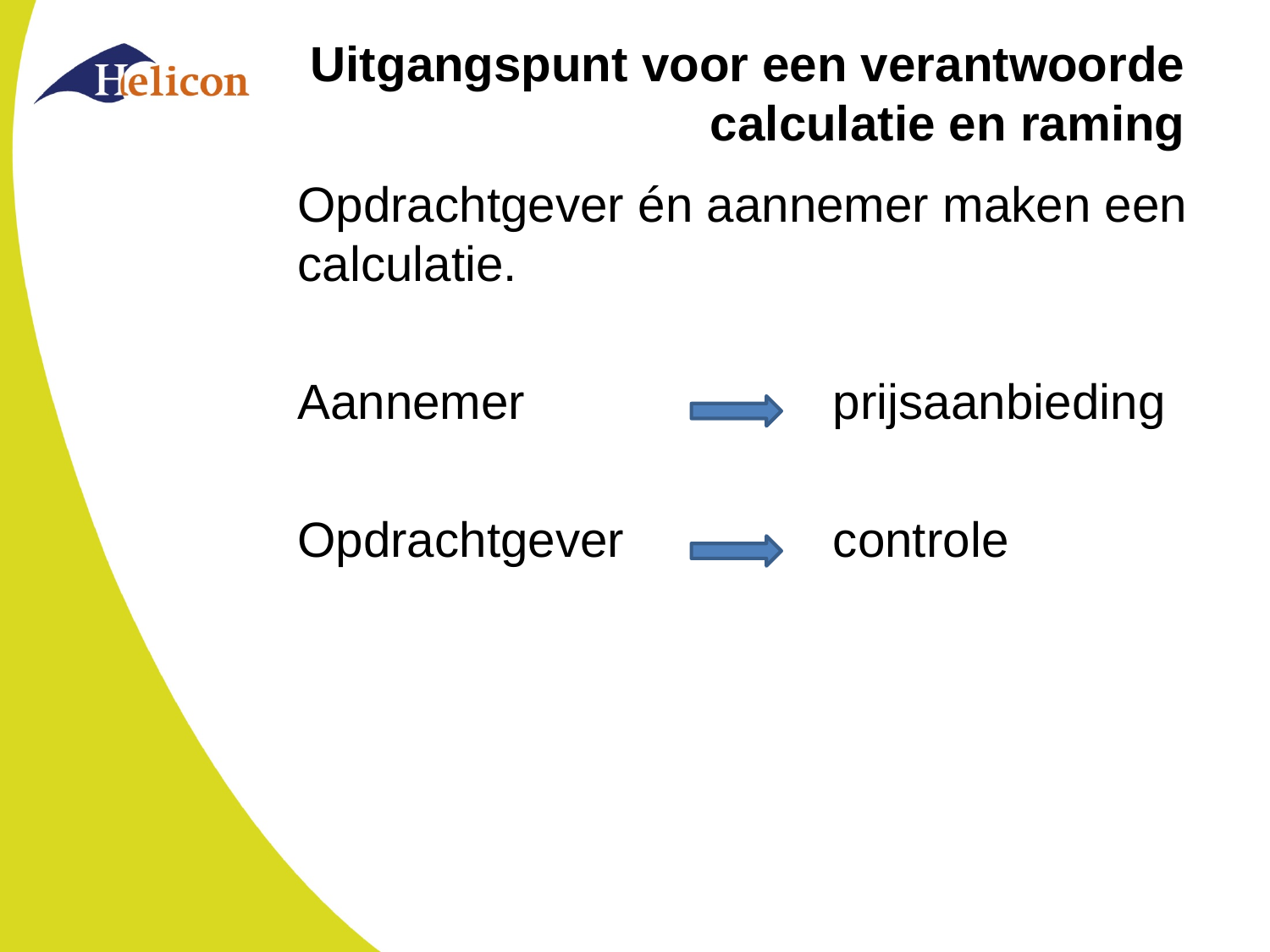

# Uitgangspunt voor een verantwoorde calculatie en raming
Opdrachtgever én aannemer maken een calculatie.

Aannemer			  prijsaanbieding

Opdrachtgever		  controle